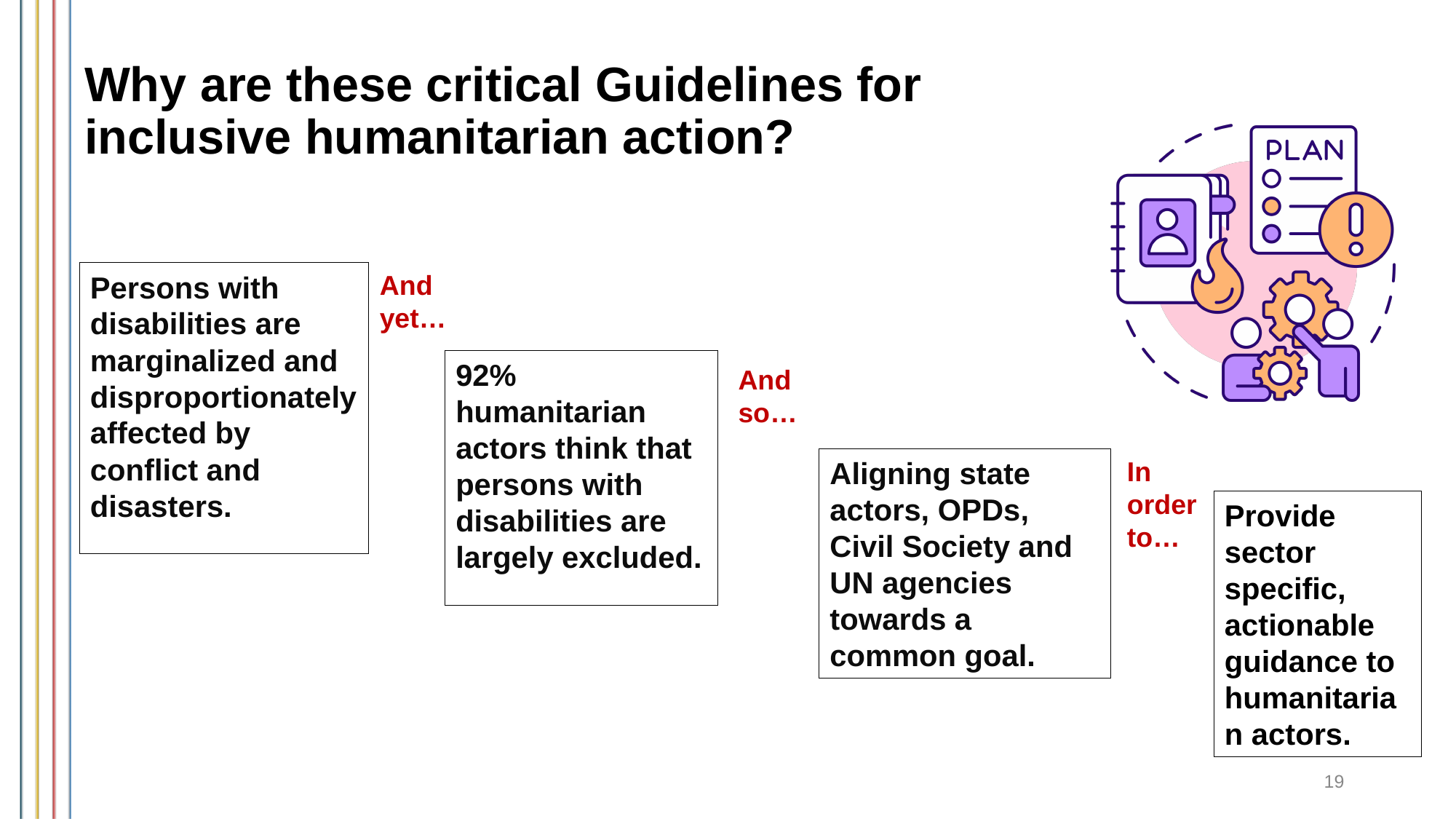

# Why are these critical Guidelines for inclusive humanitarian action?

Persons with disabilities are marginalized and disproportionately affected by conflict and disasters.

And yet…
92% humanitarian actors think that persons with disabilities are largely excluded.

And so…
Aligning state actors, OPDs, Civil Society and UN agencies towards a common goal.
In order to…
Provide sector specific, actionable guidance to humanitarian actors.
19